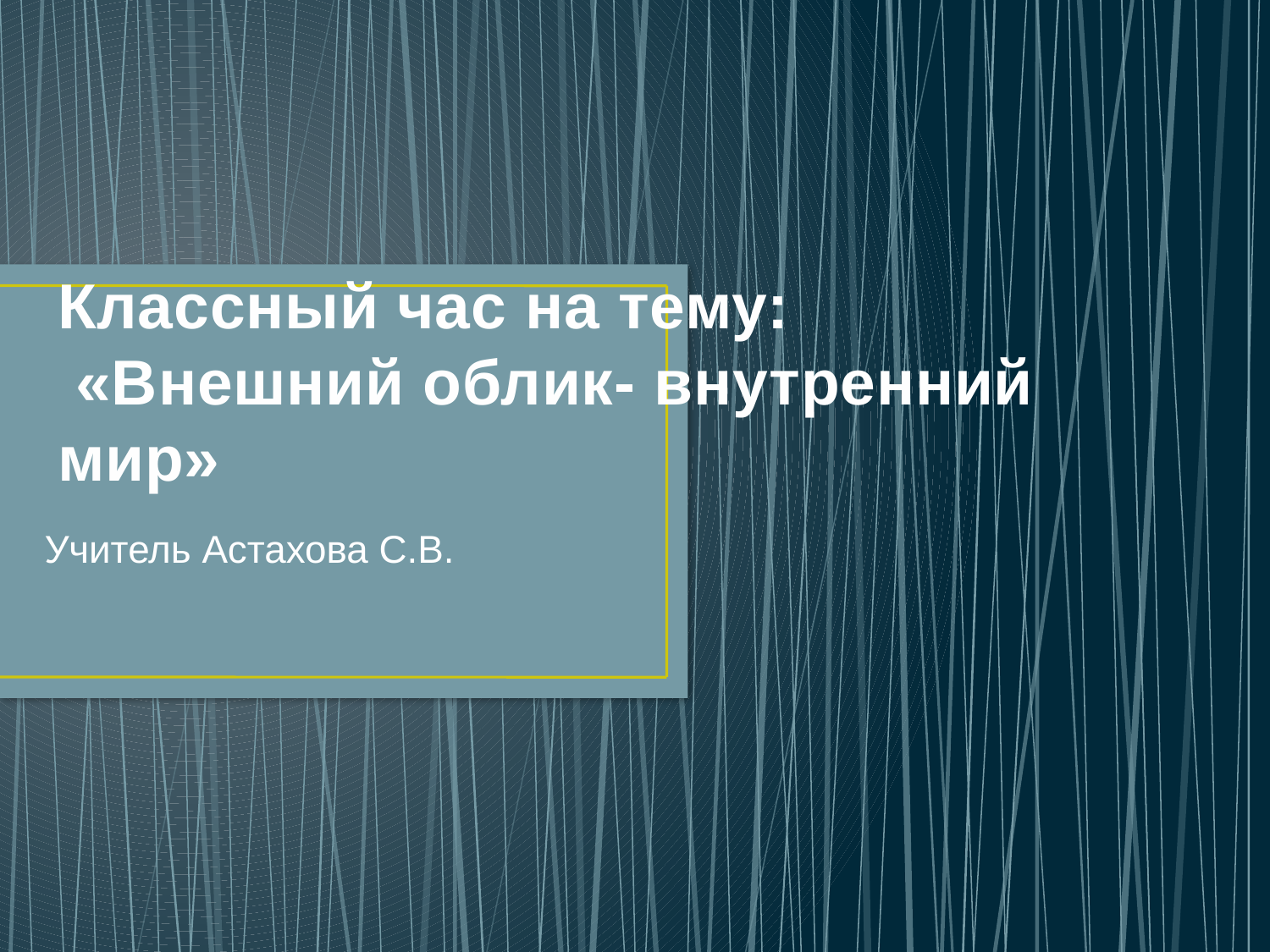

# Классный час на тему: «Внешний облик- внутренний мир»
Учитель Астахова С.В.